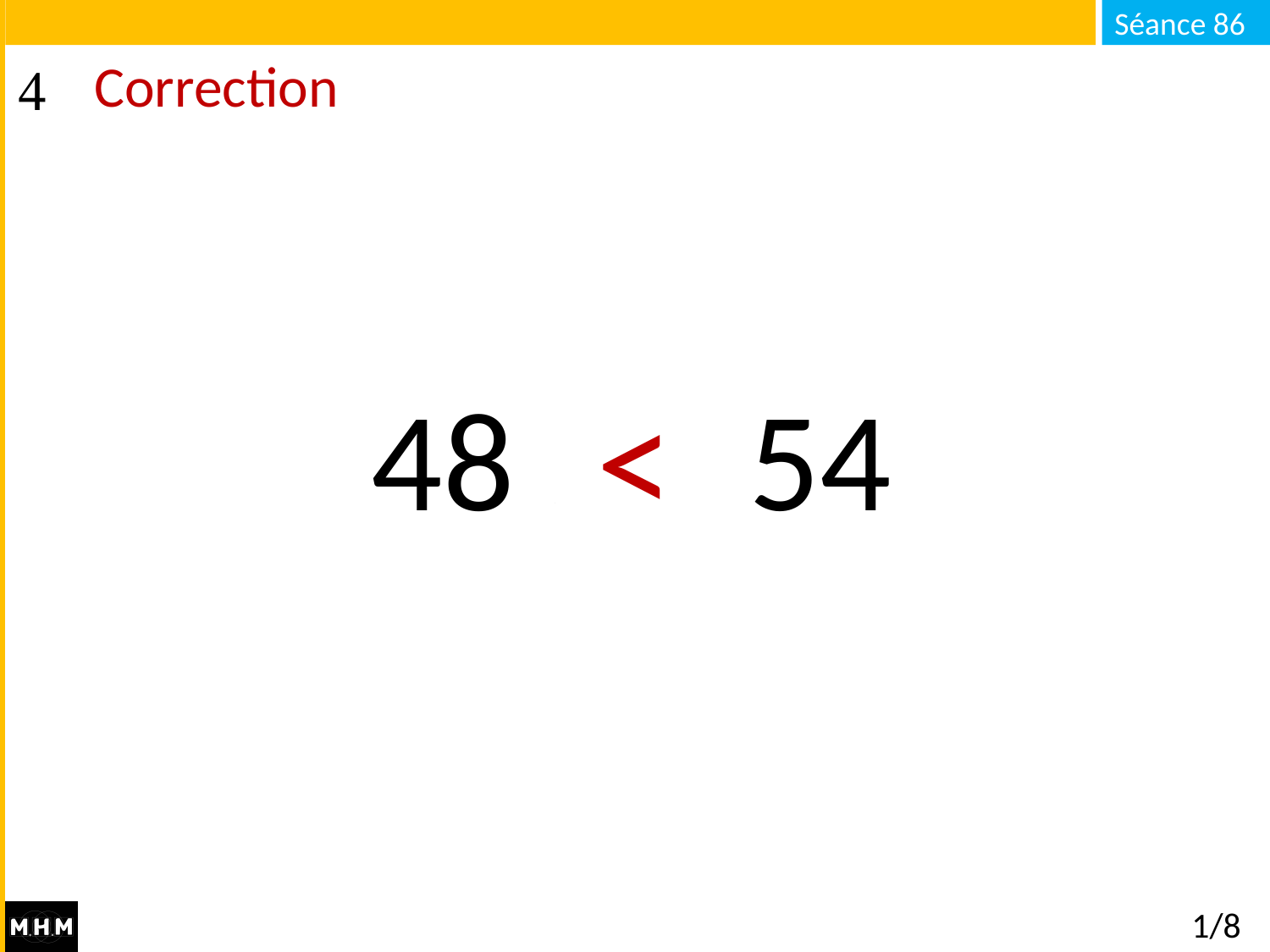

# Correction
<
48 . . . 54
1/8